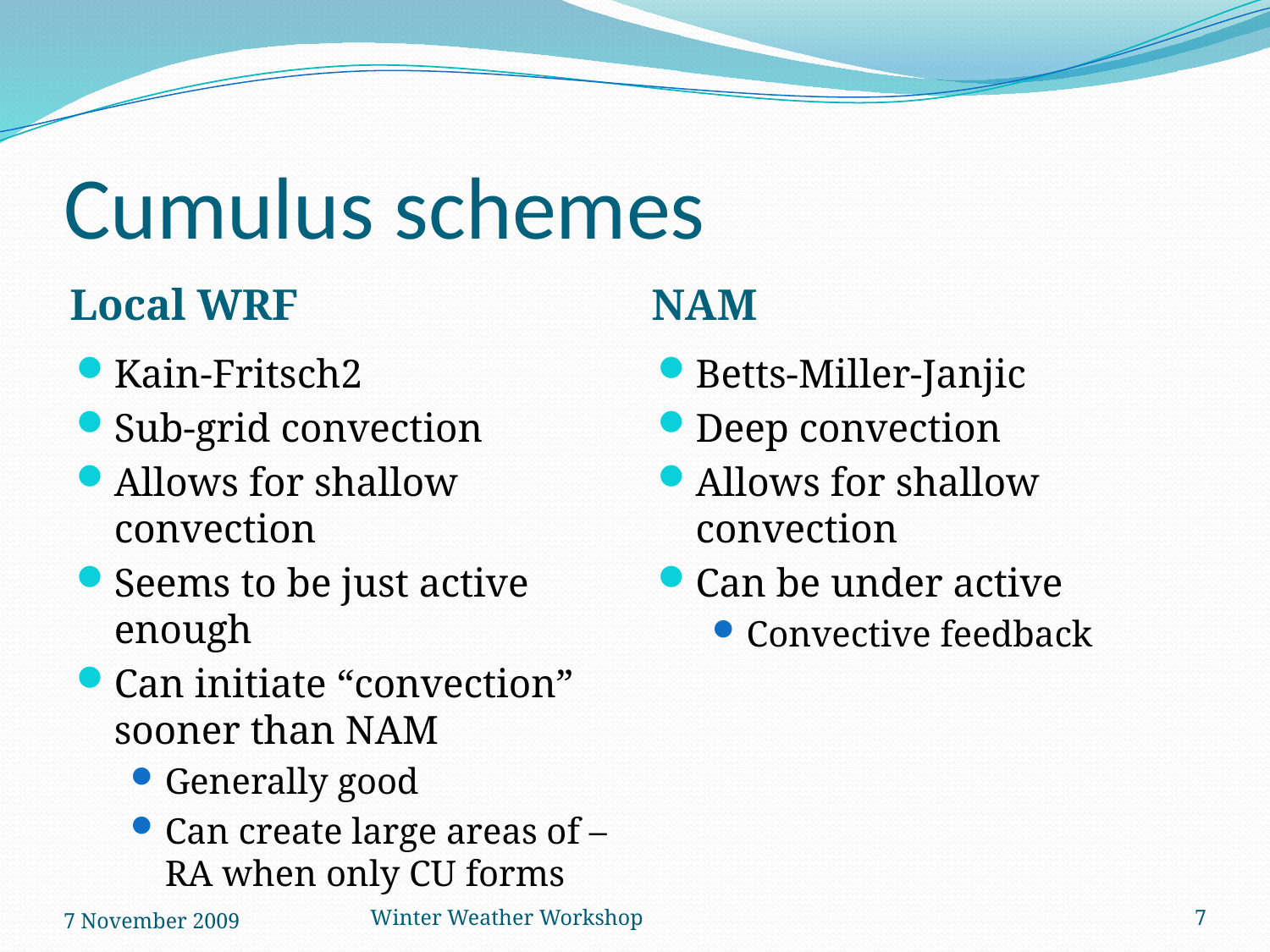

# Cumulus schemes
Local WRF
NAM
Kain-Fritsch2
Sub-grid convection
Allows for shallow convection
Seems to be just active enough
Can initiate “convection” sooner than NAM
Generally good
Can create large areas of –RA when only CU forms
Betts-Miller-Janjic
Deep convection
Allows for shallow convection
Can be under active
Convective feedback
7 November 2009
Winter Weather Workshop
7